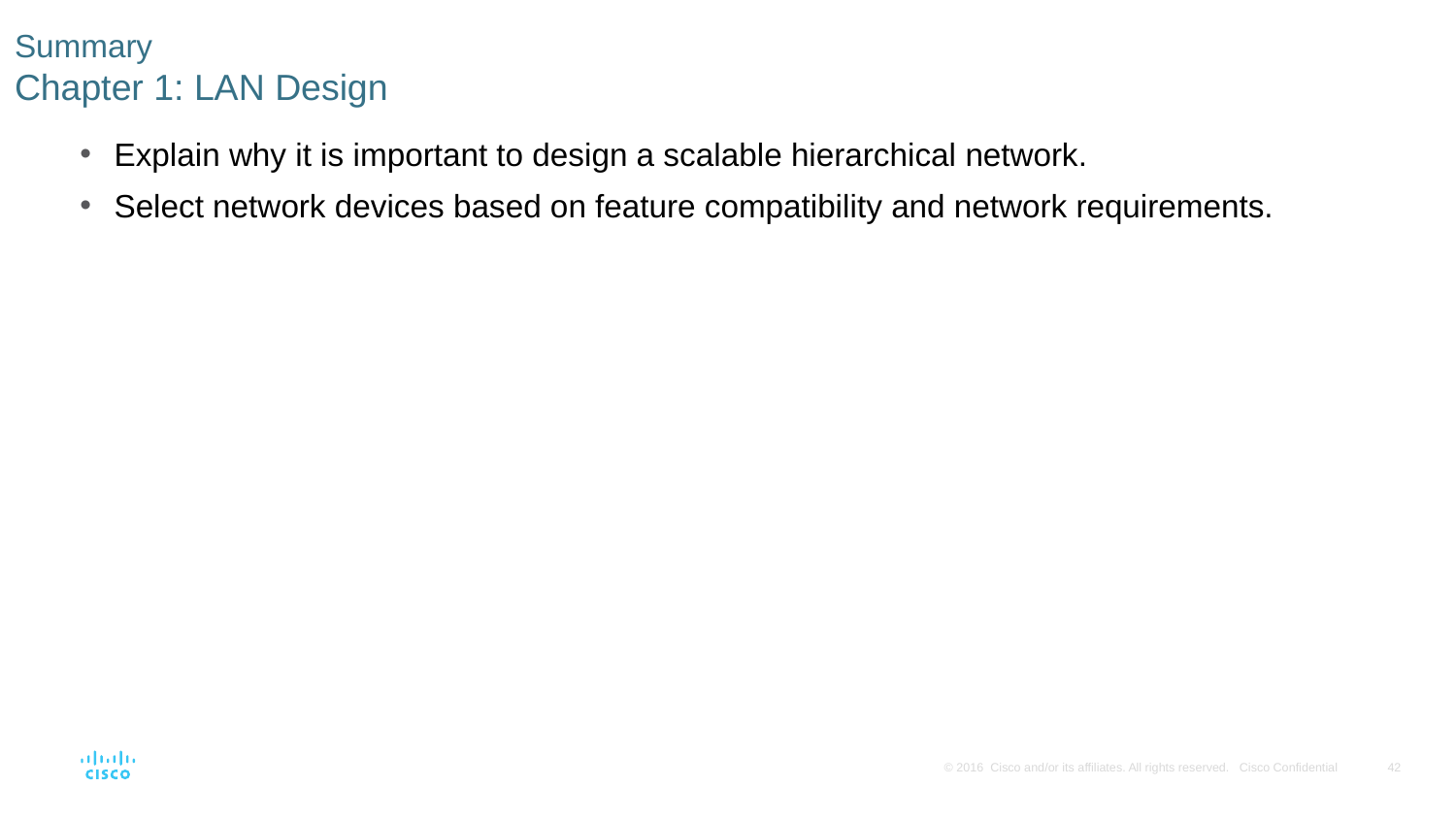

# Summary Chapter 1: LAN Design
Explain why it is important to design a scalable hierarchical network.
Select network devices based on feature compatibility and network requirements.